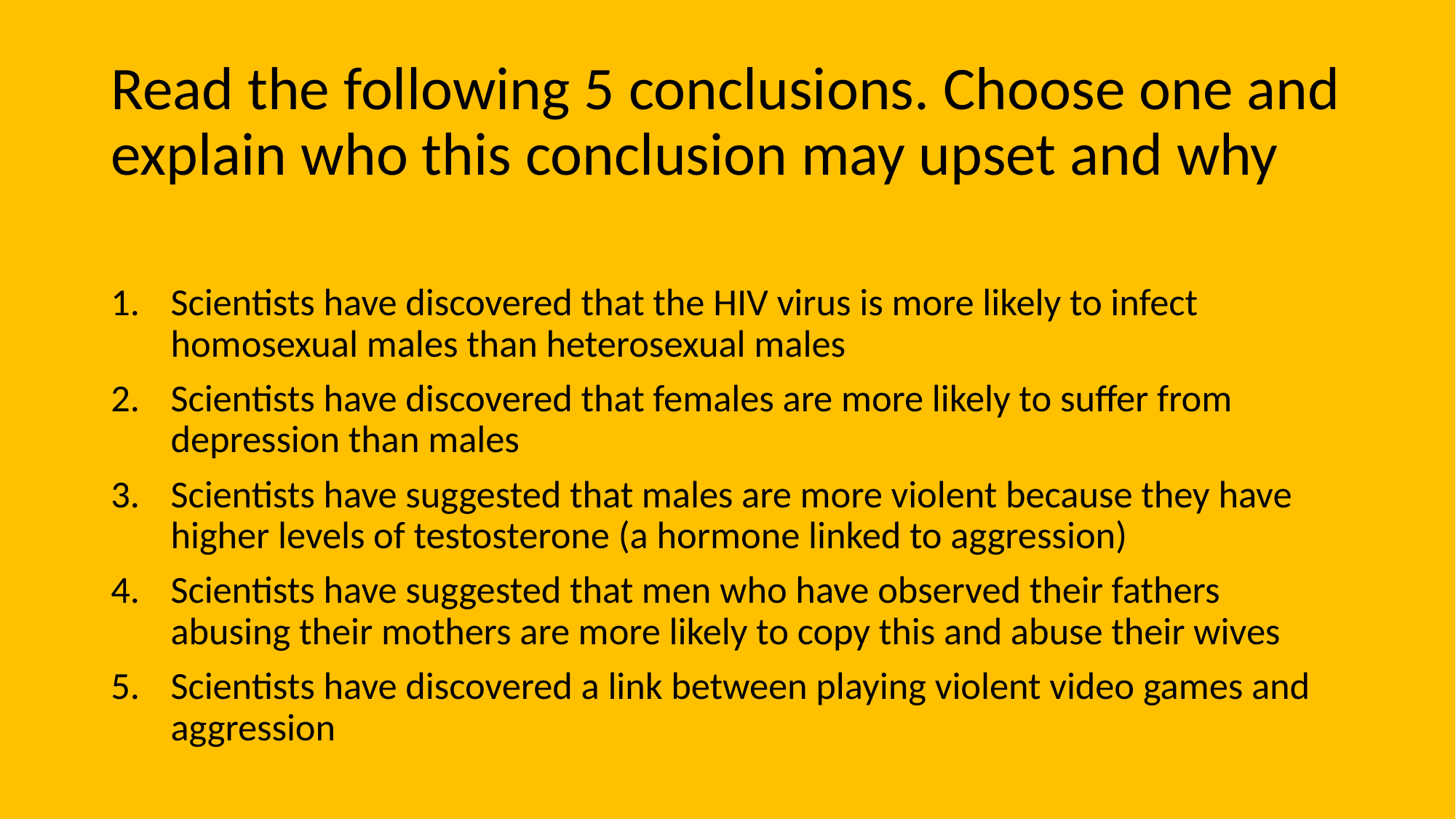

# Read the following 5 conclusions. Choose one and explain who this conclusion may upset and why

Scientists have discovered that the HIV virus is more likely to infect homosexual males than heterosexual males
Scientists have discovered that females are more likely to suffer from depression than males
Scientists have suggested that males are more violent because they have higher levels of testosterone (a hormone linked to aggression)
Scientists have suggested that men who have observed their fathers abusing their mothers are more likely to copy this and abuse their wives
Scientists have discovered a link between playing violent video games and aggression